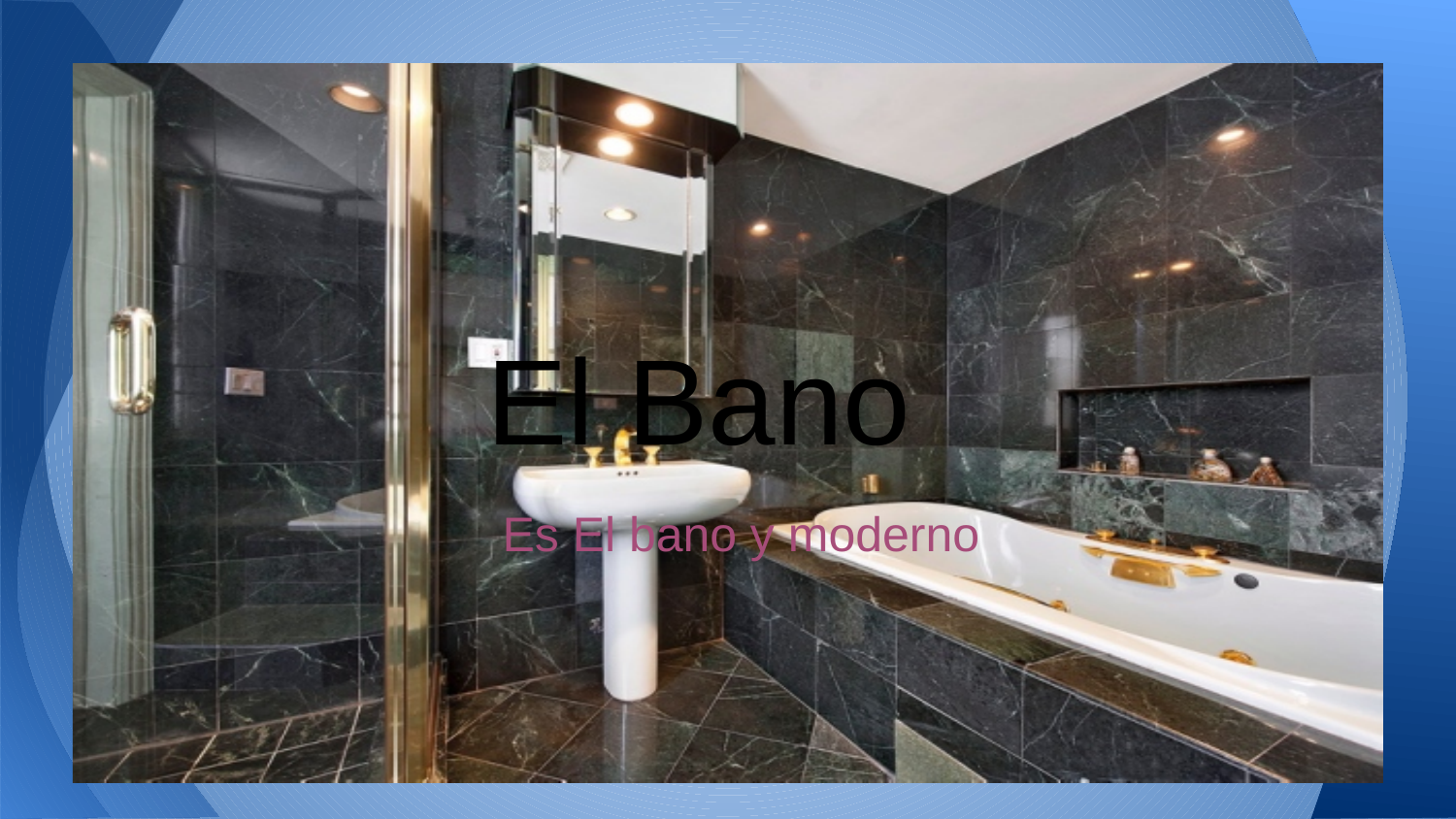

#

                                                               El Bano

                                                                 Es El bano y moderno